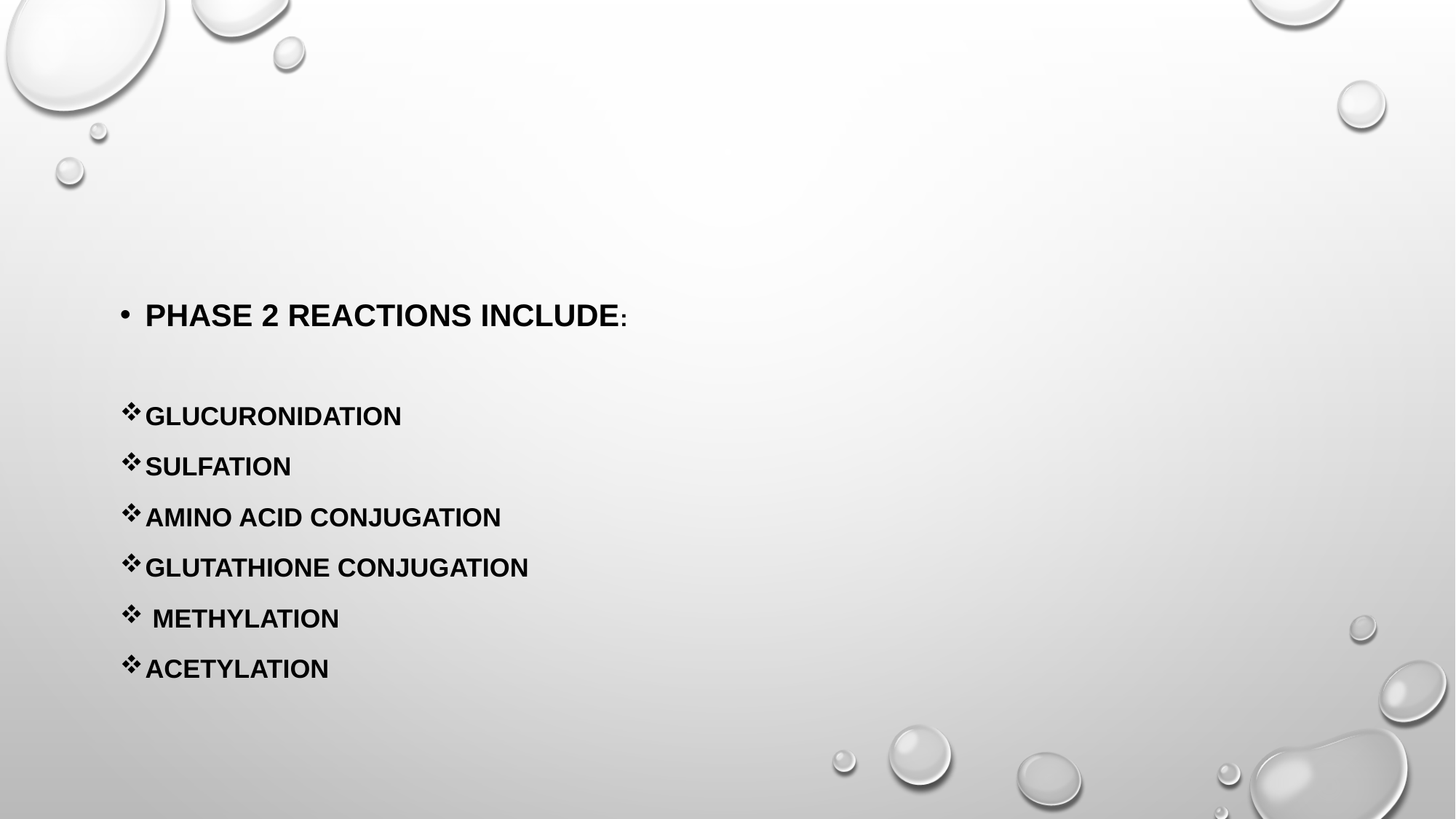

#
Phase 2 reactions include:

Glucuronidation
Sulfation
Amino acid conjugation
Glutathione conjugation
 Methylation
Acetylation